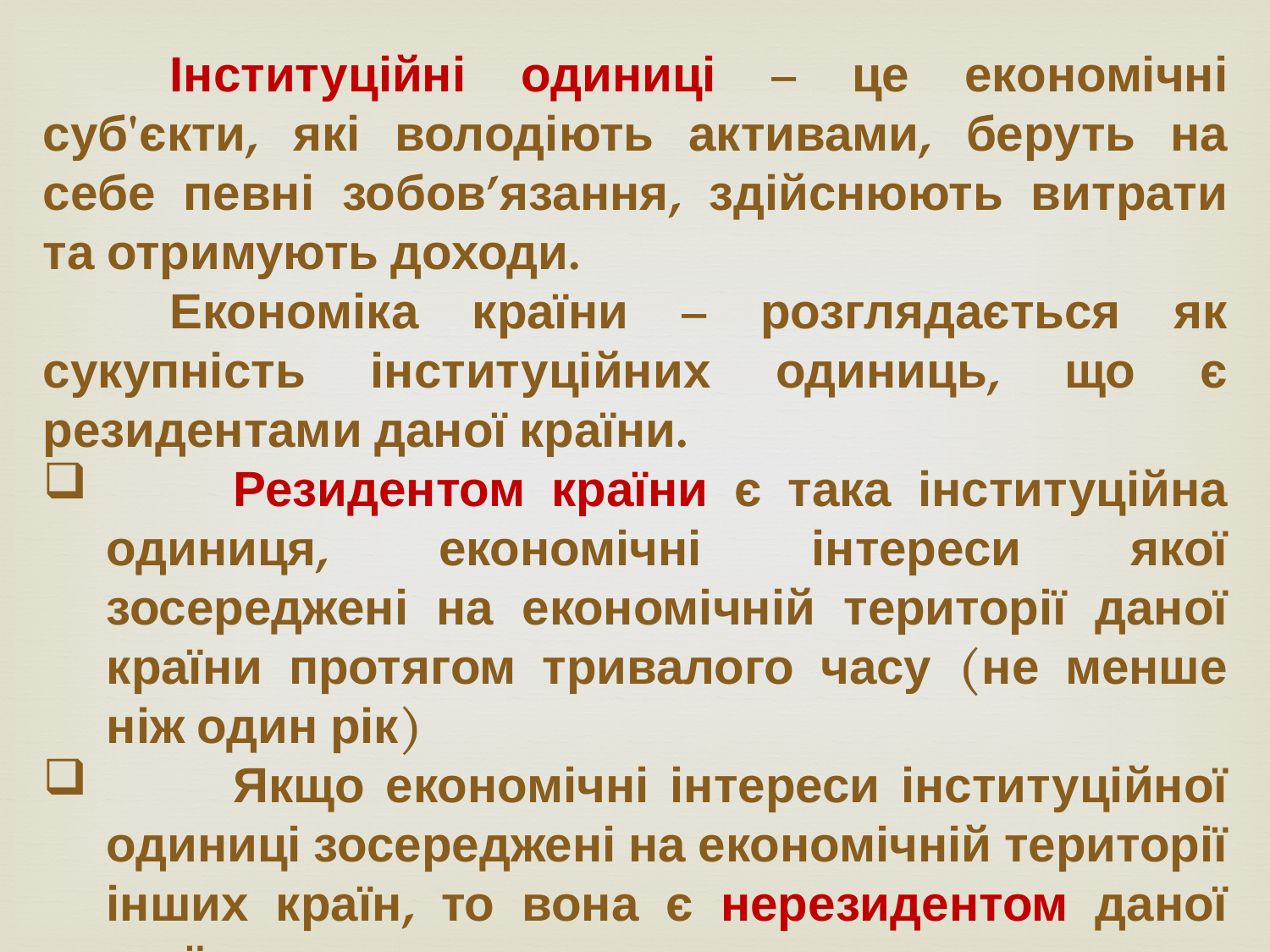

Інституційні одиниці – це економічні суб'єкти, які володіють активами, беруть на себе певні зобов’язання, здійснюють витрати та отримують доходи.
	Економіка країни – розглядається як сукупність інституційних одиниць, що є резидентами даної країни.
	Резидентом країни є така інституційна одиниця, економічні інтереси якої зосереджені на економічній території даної країни протягом тривалого часу (не менше ніж один рік)
	Якщо економічні інтереси інституційної одиниці зосереджені на економічній території інших країн, то вона є нерезидентом даної країни